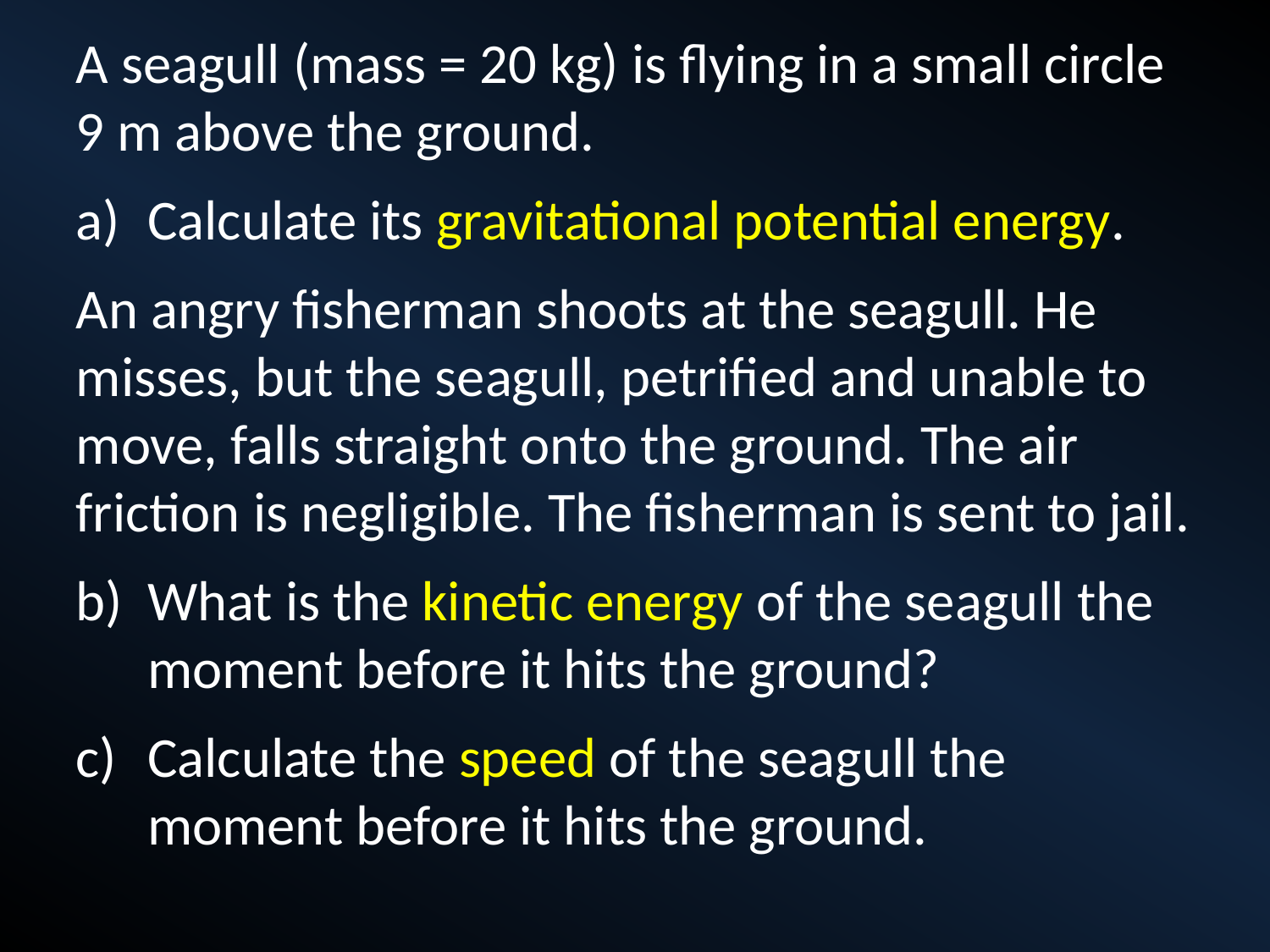

A seagull (mass = 20 kg) is flying in a small circle 9 m above the ground.
Calculate its gravitational potential energy.
An angry fisherman shoots at the seagull. He misses, but the seagull, petrified and unable to move, falls straight onto the ground. The air friction is negligible. The fisherman is sent to jail.
What is the kinetic energy of the seagull the moment before it hits the ground?
Calculate the speed of the seagull the moment before it hits the ground.